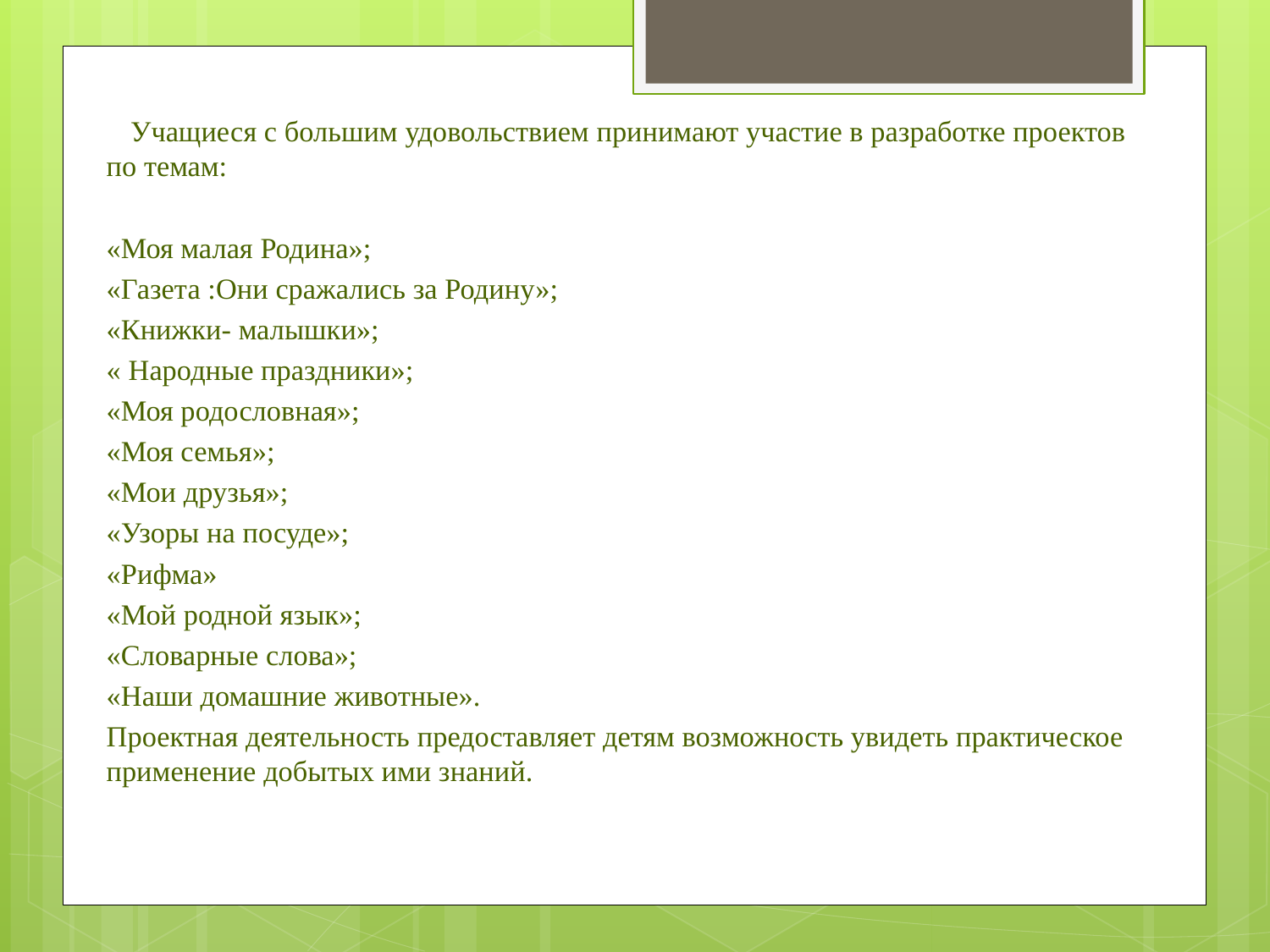

Учащиеся с большим удовольствием принимают участие в разработке проектов по темам:

«Моя малая Родина»;
«Газета :Они сражались за Родину»;
«Книжки- малышки»;
« Народные праздники»;
«Моя родословная»;
«Моя семья»;
«Мои друзья»;
«Узоры на посуде»;
«Рифма»
«Мой родной язык»;
«Словарные слова»;
«Наши домашние животные».
Проектная деятельность предоставляет детям возможность увидеть практическое применение добытых ими знаний.

#